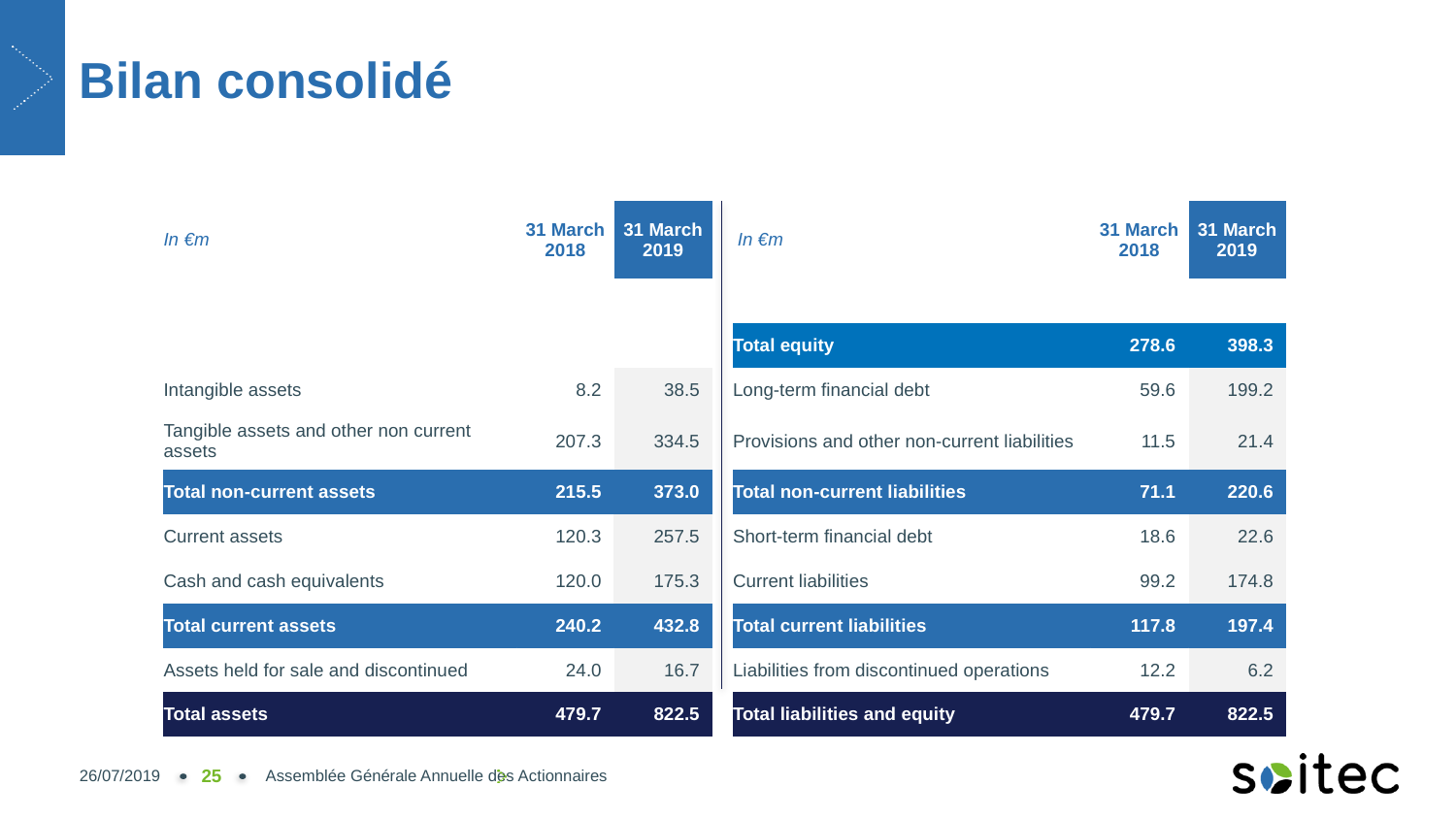

# Bilan consolidé
| In €m | 31 March 2018 | 31 March 2019 |  | In €m | 31 March 2018 | 31 March 2019 |
| --- | --- | --- | --- | --- | --- | --- |
|  |  |  |  |  |  |  |
|  |  |  |  | Total equity | 278.6 | 398.3 |
| Intangible assets | 8.2 | 38.5 |  | Long-term financial debt | 59.6 | 199.2 |
| Tangible assets and other non current assets | 207.3 | 334.5 |  | Provisions and other non-current liabilities | 11.5 | 21.4 |
| Total non-current assets | 215.5 | 373.0 |  | Total non-current liabilities | 71.1 | 220.6 |
| Current assets | 120.3 | 257.5 |  | Short-term financial debt | 18.6 | 22.6 |
| Cash and cash equivalents | 120.0 | 175.3 |  | Current liabilities | 99.2 | 174.8 |
| Total current assets | 240.2 | 432.8 |  | Total current liabilities | 117.8 | 197.4 |
| Assets held for sale and discontinued | 24.0 | 16.7 |  | Liabilities from discontinued operations | 12.2 | 6.2 |
| Total assets | 479.7 | 822.5 |  | Total liabilities and equity | 479.7 | 822.5 |
26/07/2019
25
Assemblée Générale Annuelle des Actionnaires